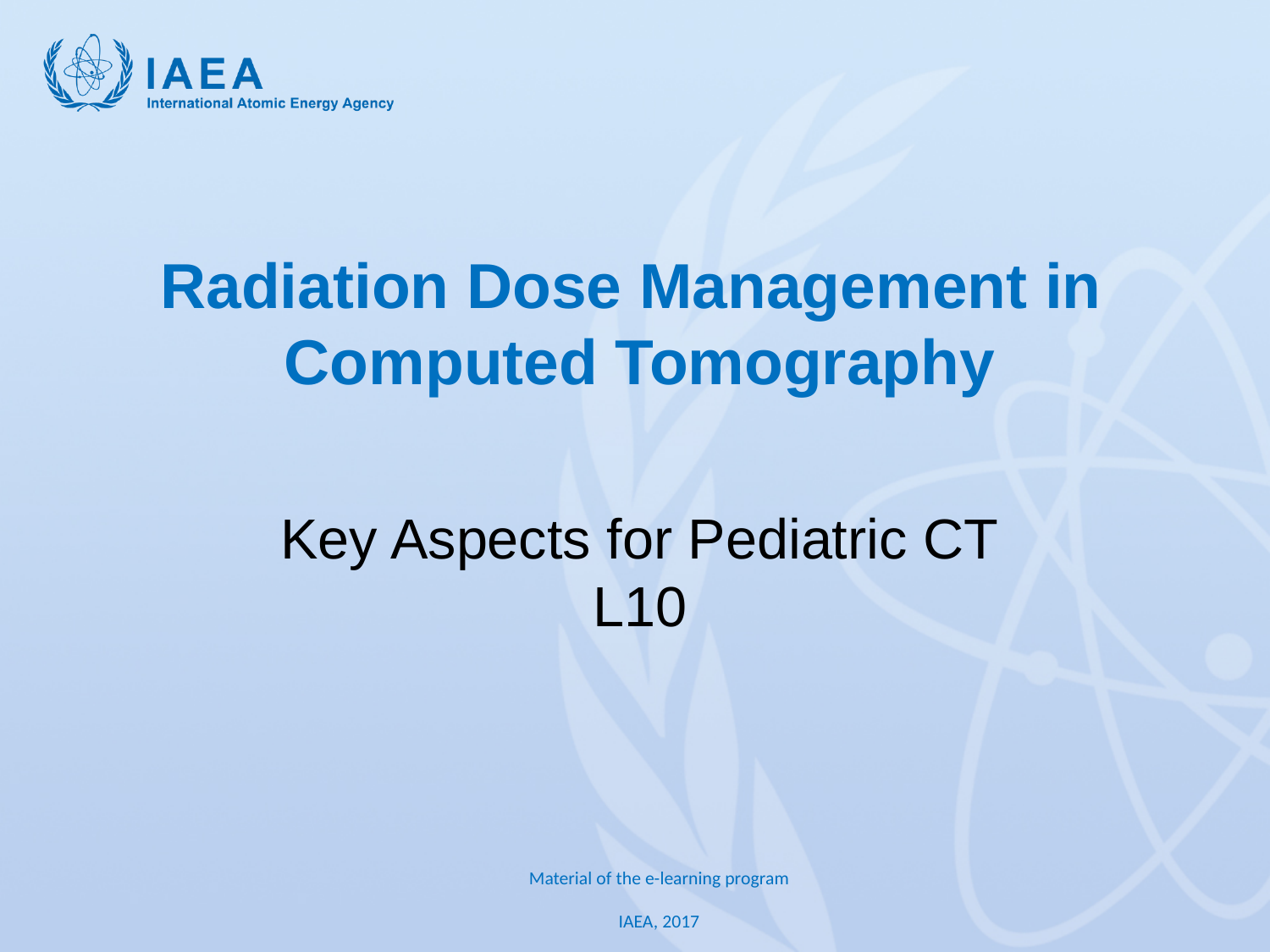

# Radiation Dose Management in Computed Tomography
Key Aspects for Pediatric CT
L10
Material of the e-learning program
IAEA, 2017